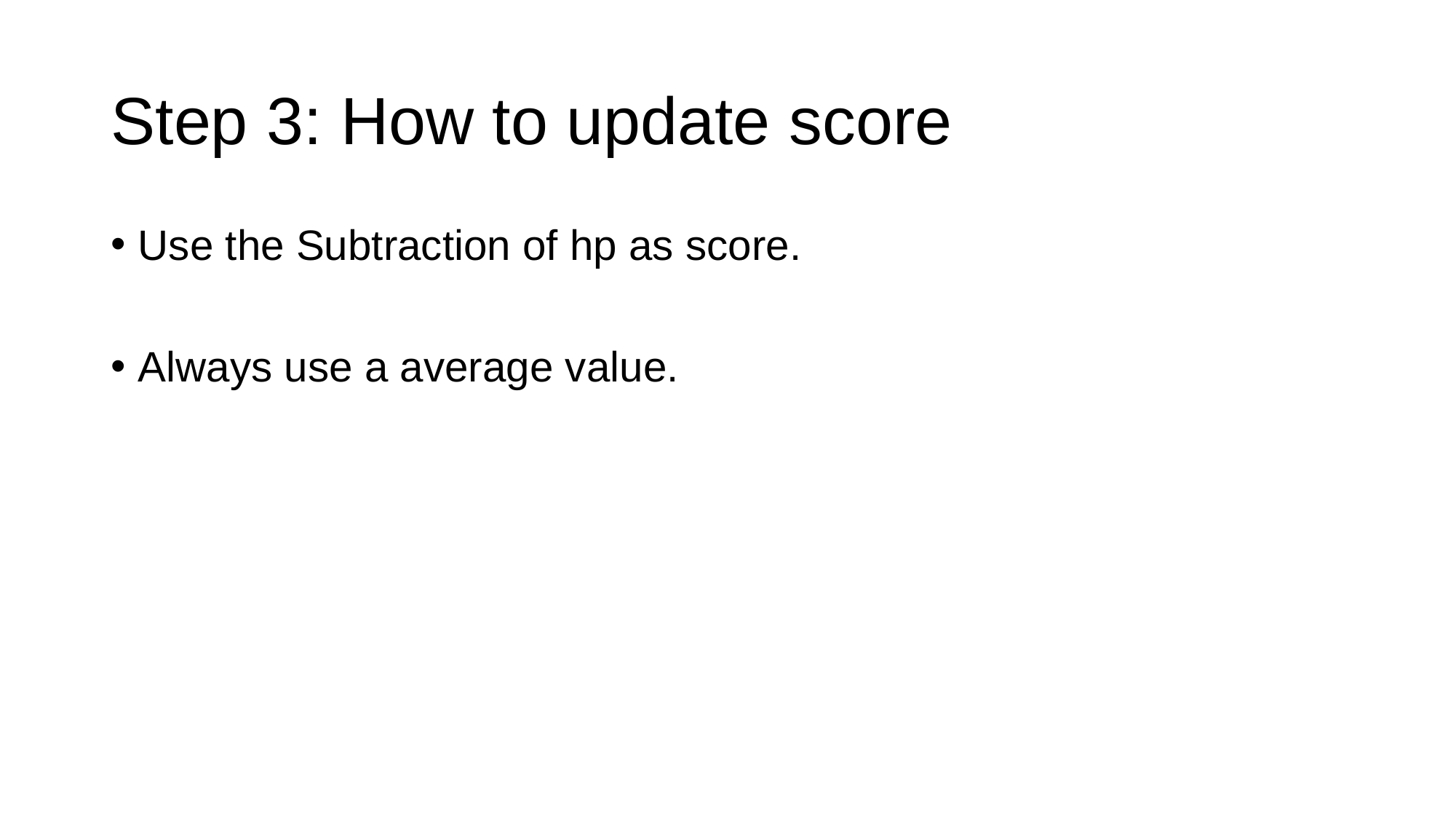

# Step 3: How to update score
Use the Subtraction of hp as score.

Always use a average value.